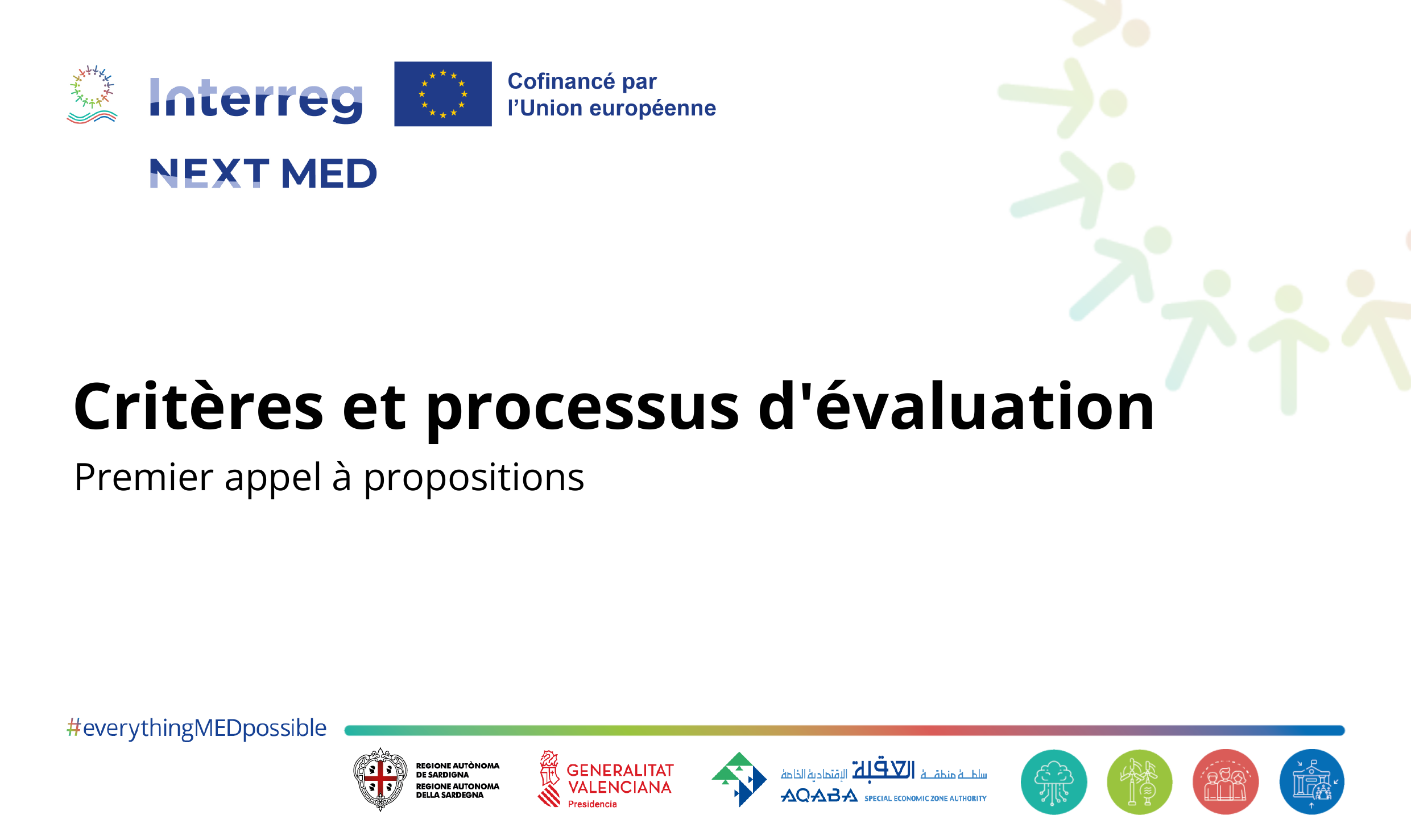

# Critères et processus d'évaluation
Premier appel à propositions